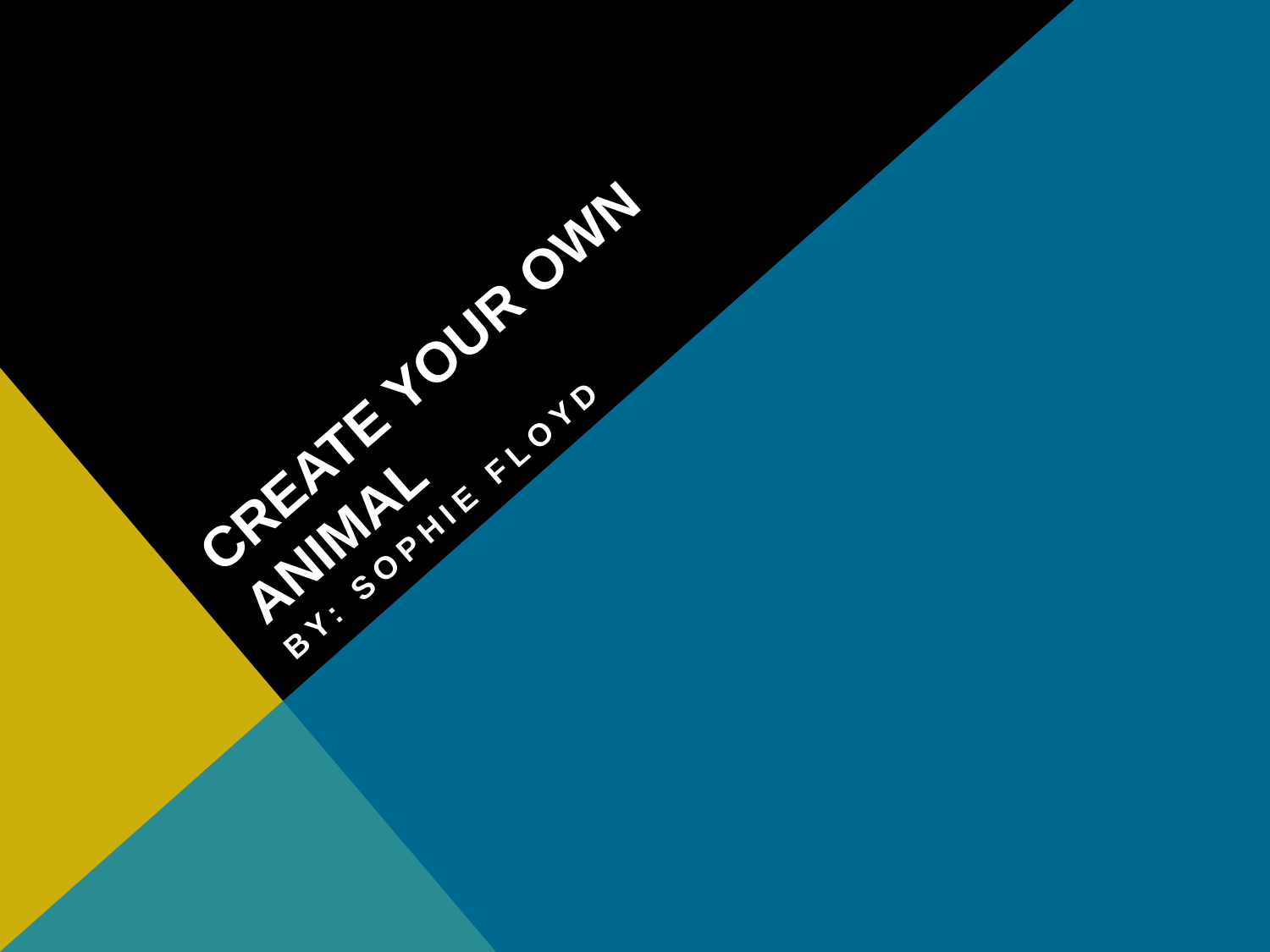

# Create Your Own Animal
by: Sophie Floyd